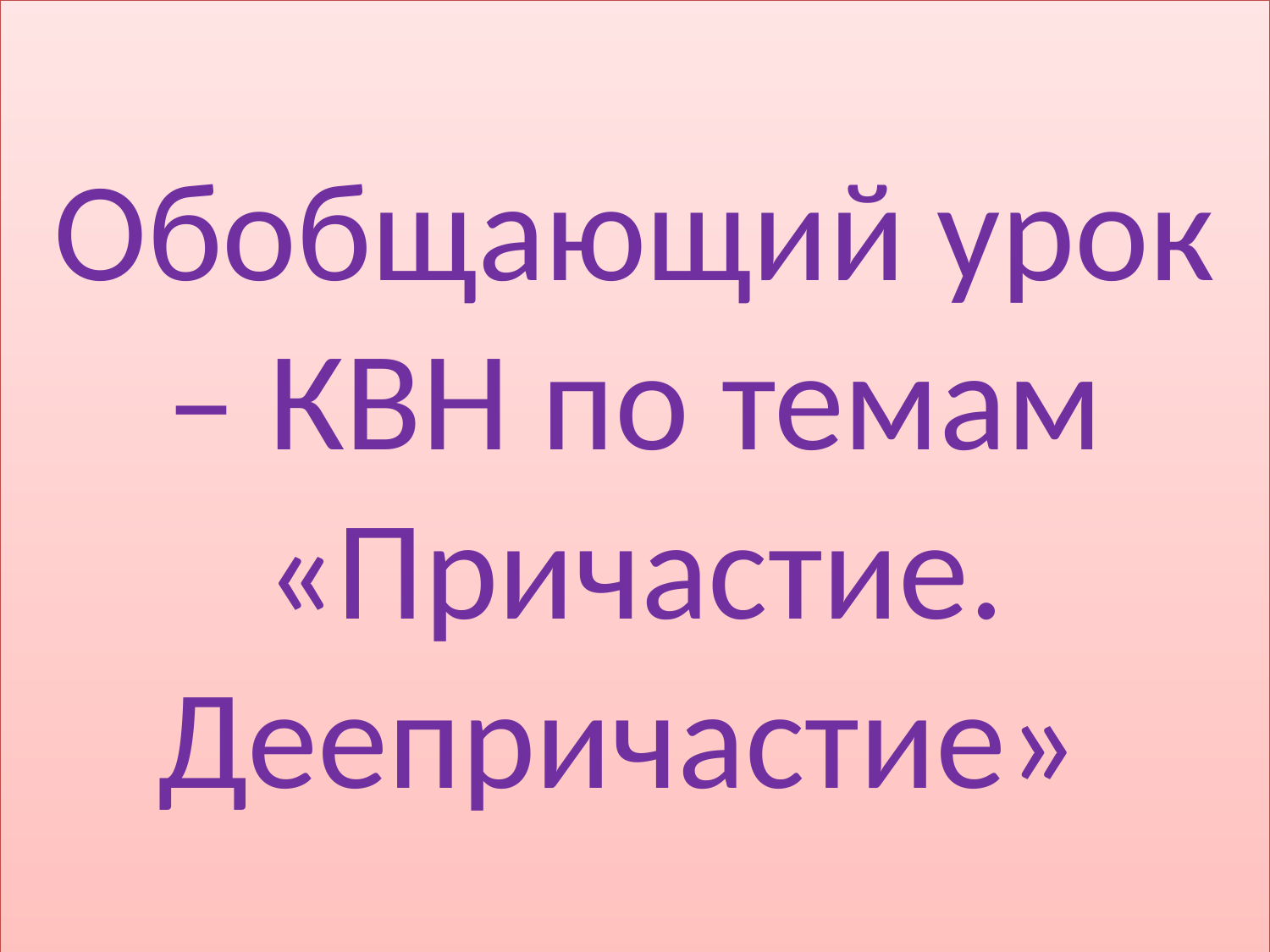

# Обобщающий урок – КВН по темам «Причастие. Деепричастие»